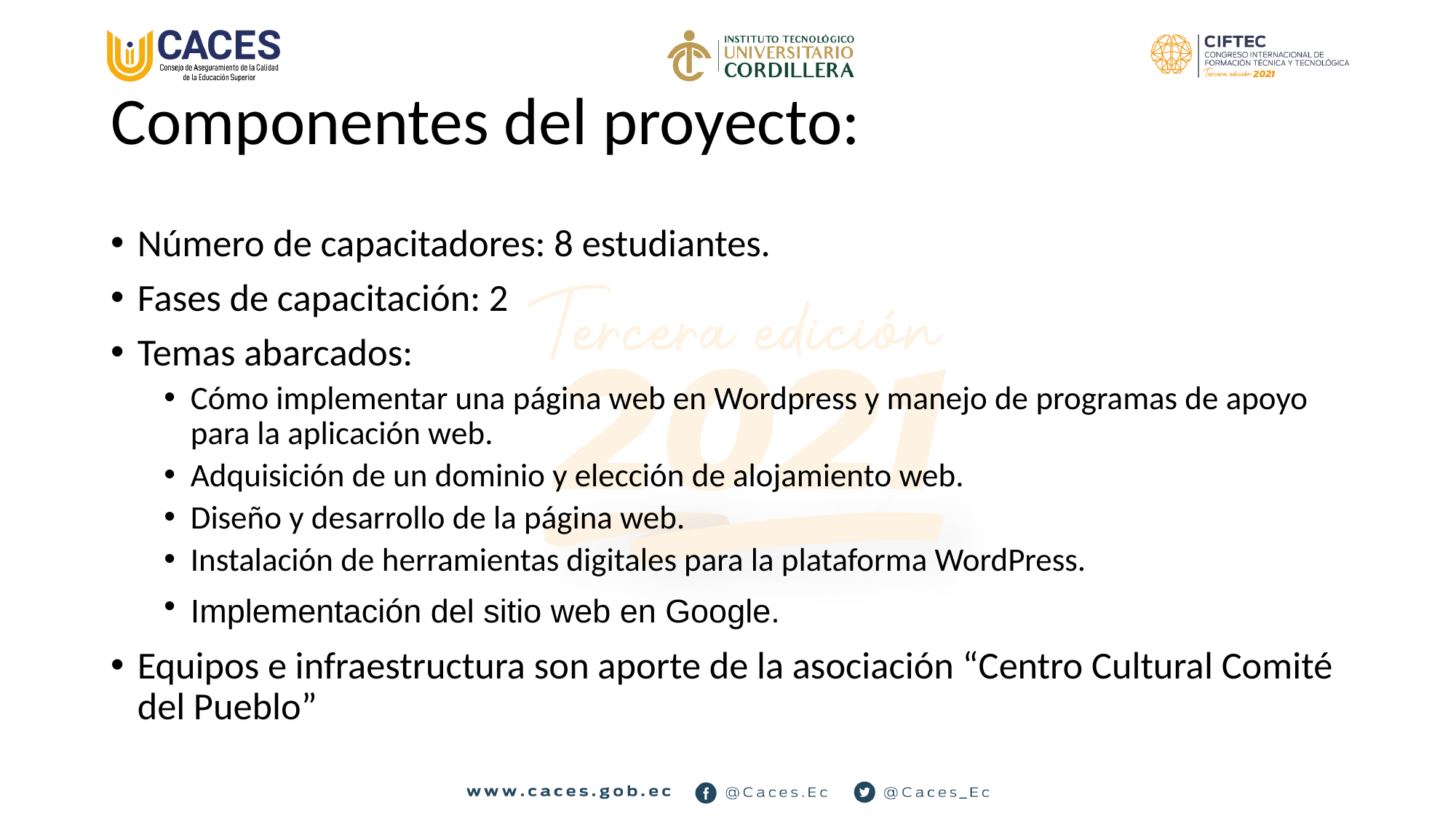

# Componentes del proyecto:
Número de capacitadores: 8 estudiantes.
Fases de capacitación: 2
Temas abarcados:
Cómo implementar una página web en Wordpress y manejo de programas de apoyo para la aplicación web.
Adquisición de un dominio y elección de alojamiento web.
Diseño y desarrollo de la página web.
Instalación de herramientas digitales para la plataforma WordPress.
Implementación del sitio web en Google.
Equipos e infraestructura son aporte de la asociación “Centro Cultural Comité del Pueblo”